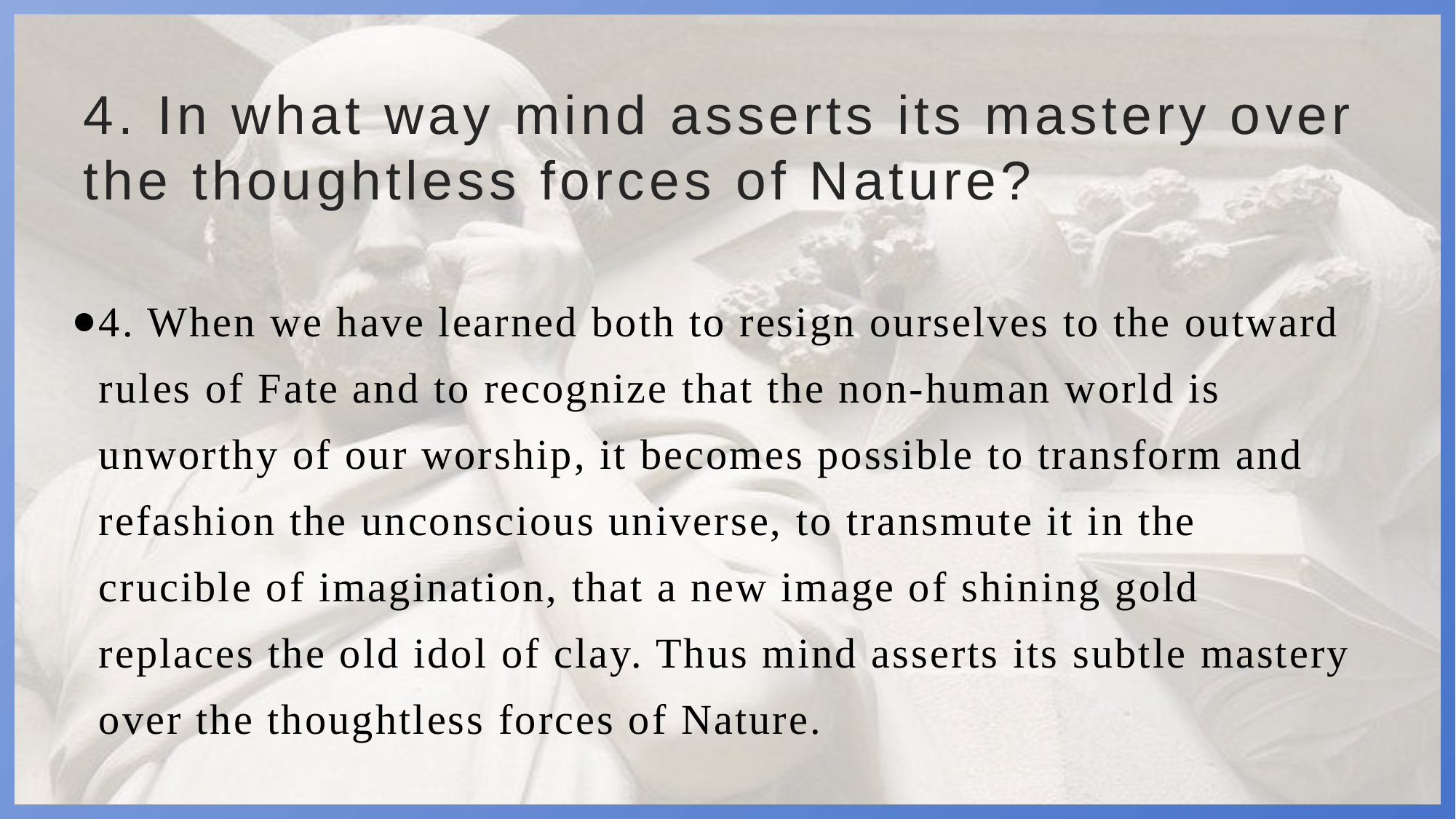

# 4. In what way mind asserts its mastery over the thoughtless forces of Nature?
4. When we have learned both to resign ourselves to the outward rules of Fate and to recognize that the non-human world is unworthy of our worship, it becomes possible to transform and refashion the unconscious universe, to transmute it in the crucible of imagination, that a new image of shining gold replaces the old idol of clay. Thus mind asserts its subtle mastery over the thoughtless forces of Nature.